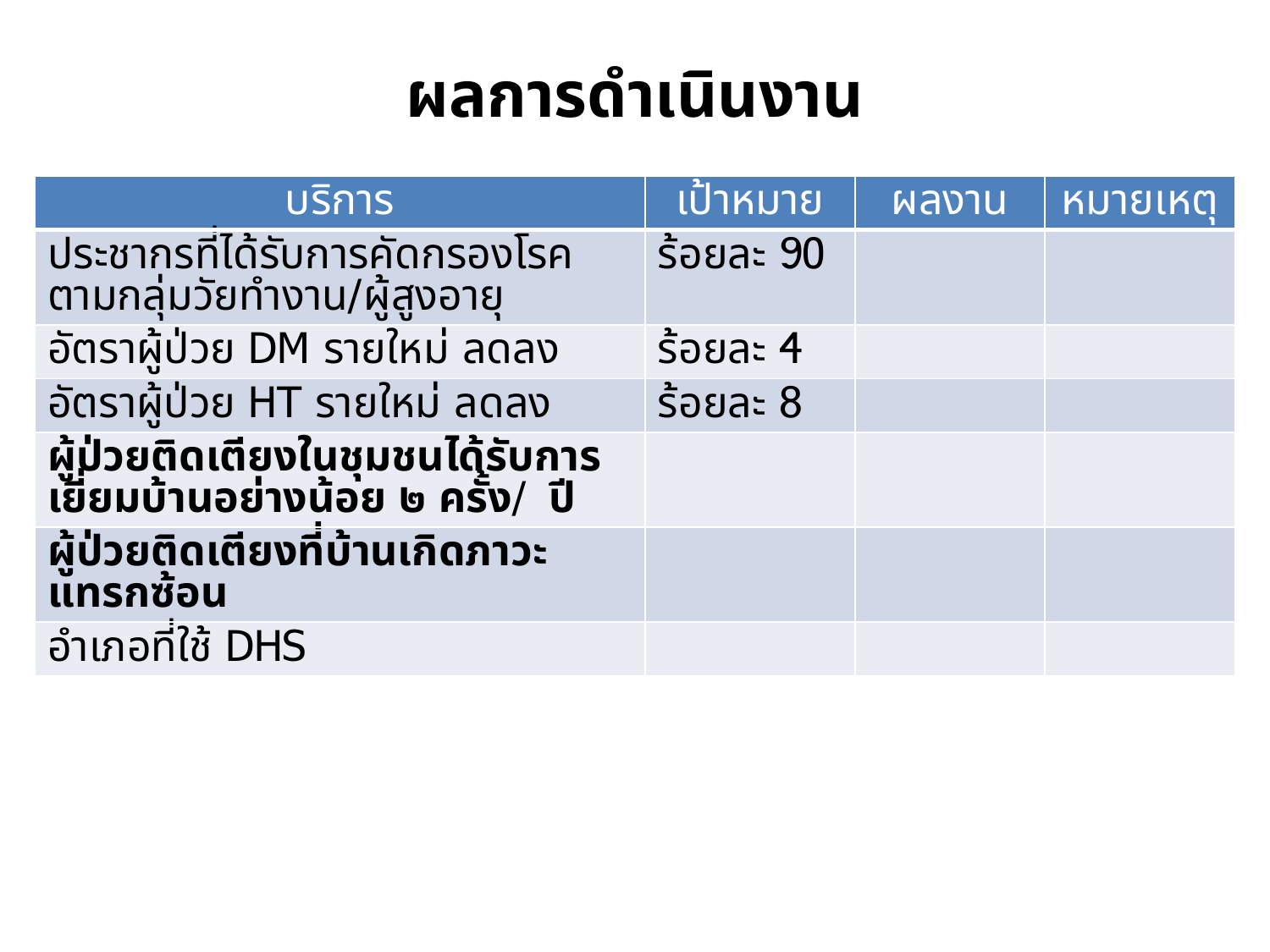

# ผลการดำเนินงาน
| บริการ | เป้าหมาย | ผลงาน | หมายเหตุ |
| --- | --- | --- | --- |
| ประชากรที่ได้รับการคัดกรองโรคตามกลุ่มวัยทำงาน/ผู้สูงอายุ | ร้อยละ 90 |  |  |
| อัตราผู้ป่วย DM รายใหม่ ลดลง | ร้อยละ 4 |  |  |
| อัตราผู้ป่วย HT รายใหม่ ลดลง | ร้อยละ 8 |  |  |
| ผู้ป่วยติดเตียงในชุมชนได้รับการเยี่ยมบ้านอย่างน้อย ๒ ครั้ง/ ปี |  |  |  |
| ผู้ป่วยติดเตียงที่บ้านเกิดภาวะแทรกซ้อน |  |  |  |
| อำเภอที่ใช้ DHS |  |  |  |